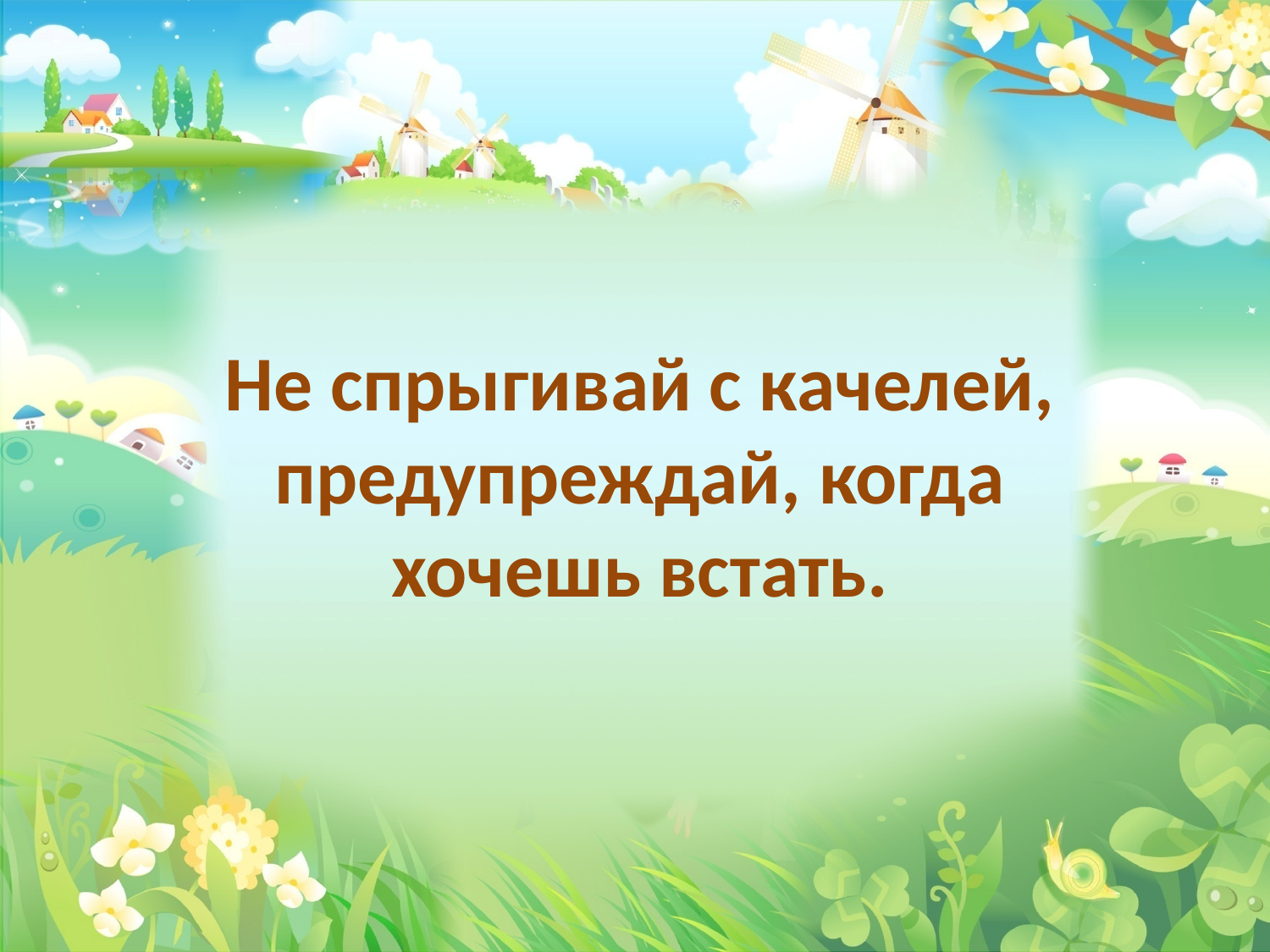

Не спрыгивай с качелей, предупреждай, когда хочешь встать.